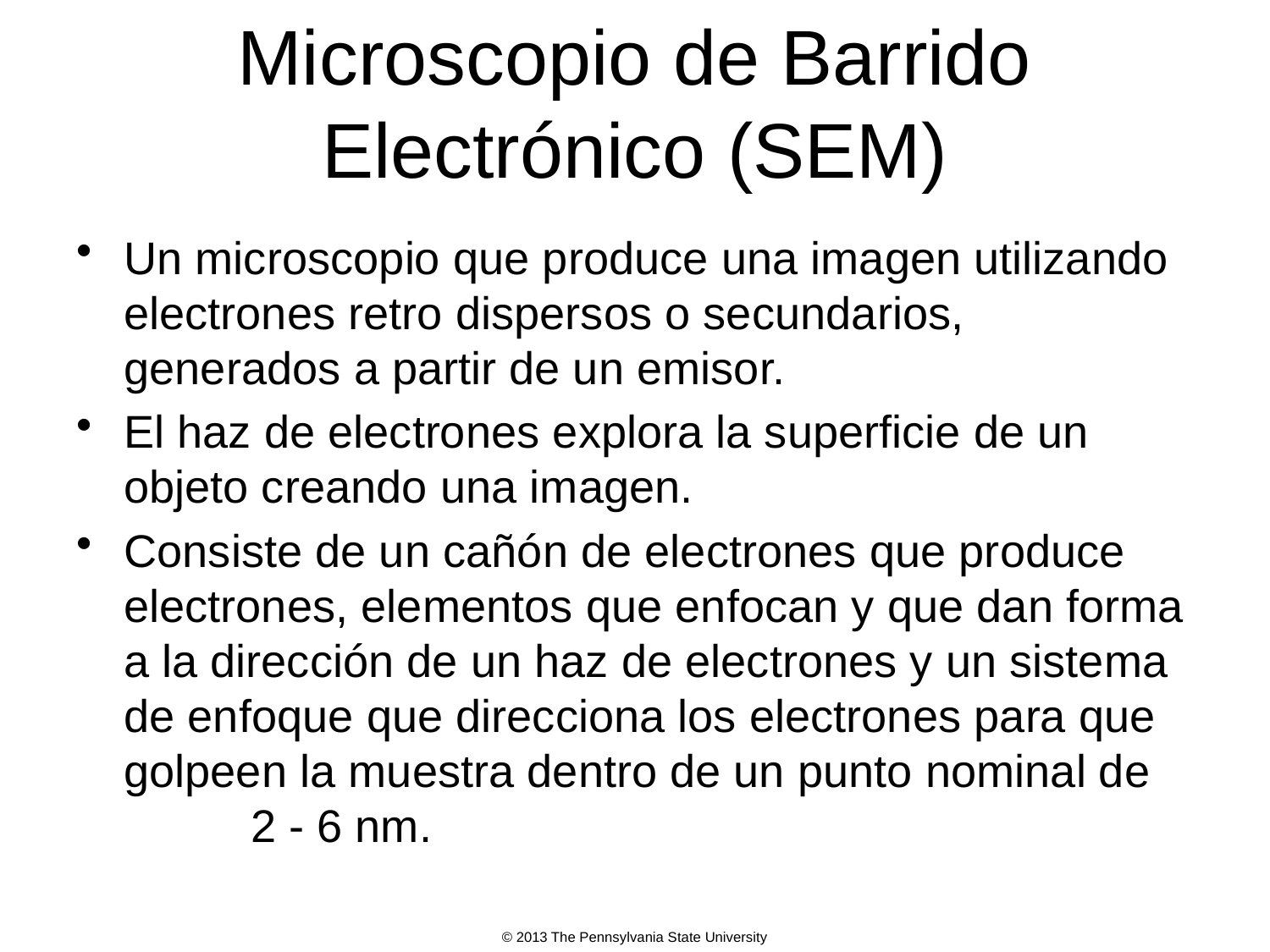

# Microscopio de Barrido Electrónico (SEM)
Un microscopio que produce una imagen utilizando electrones retro dispersos o secundarios, generados a partir de un emisor.
El haz de electrones explora la superficie de un objeto creando una imagen.
Consiste de un cañón de electrones que produce electrones, elementos que enfocan y que dan forma a la dirección de un haz de electrones y un sistema de enfoque que direcciona los electrones para que golpeen la muestra dentro de un punto nominal de              2 - 6 nm.